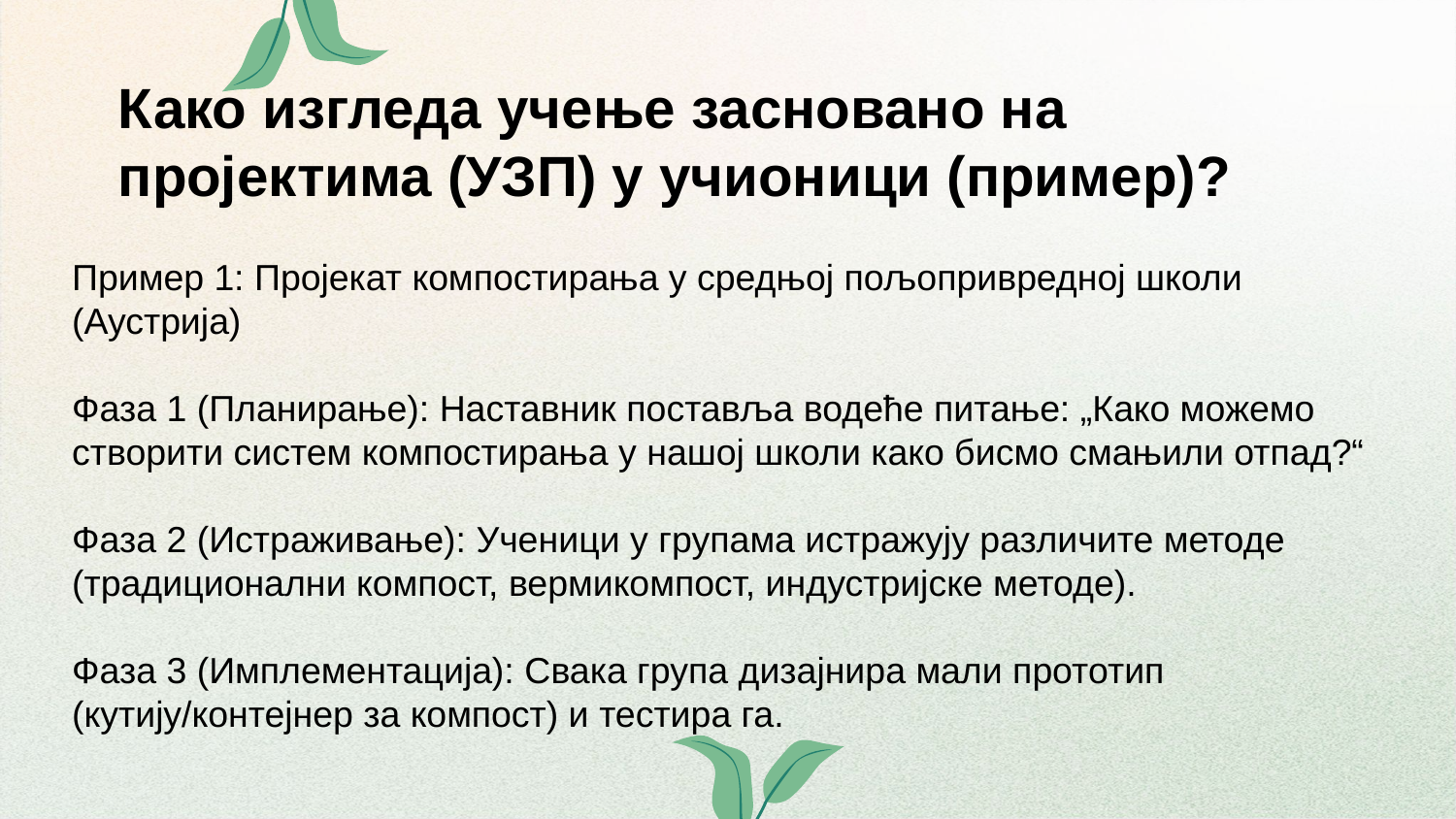

# Како изгледа учење засновано на пројектима (УЗП) у учионици (пример)?
Пример 1: Пројекат компостирања у средњој пољопривредној школи (Аустрија)

Фаза 1 (Планирање): Наставник поставља водеће питање: „Како можемо створити систем компостирања у нашој школи како бисмо смањили отпад?“

Фаза 2 (Истраживање): Ученици у групама истражују различите методе (традиционални компост, вермикомпост, индустријске методе).

Фаза 3 (Имплементација): Свака група дизајнира мали прототип (кутију/контејнер за компост) и тестира га.